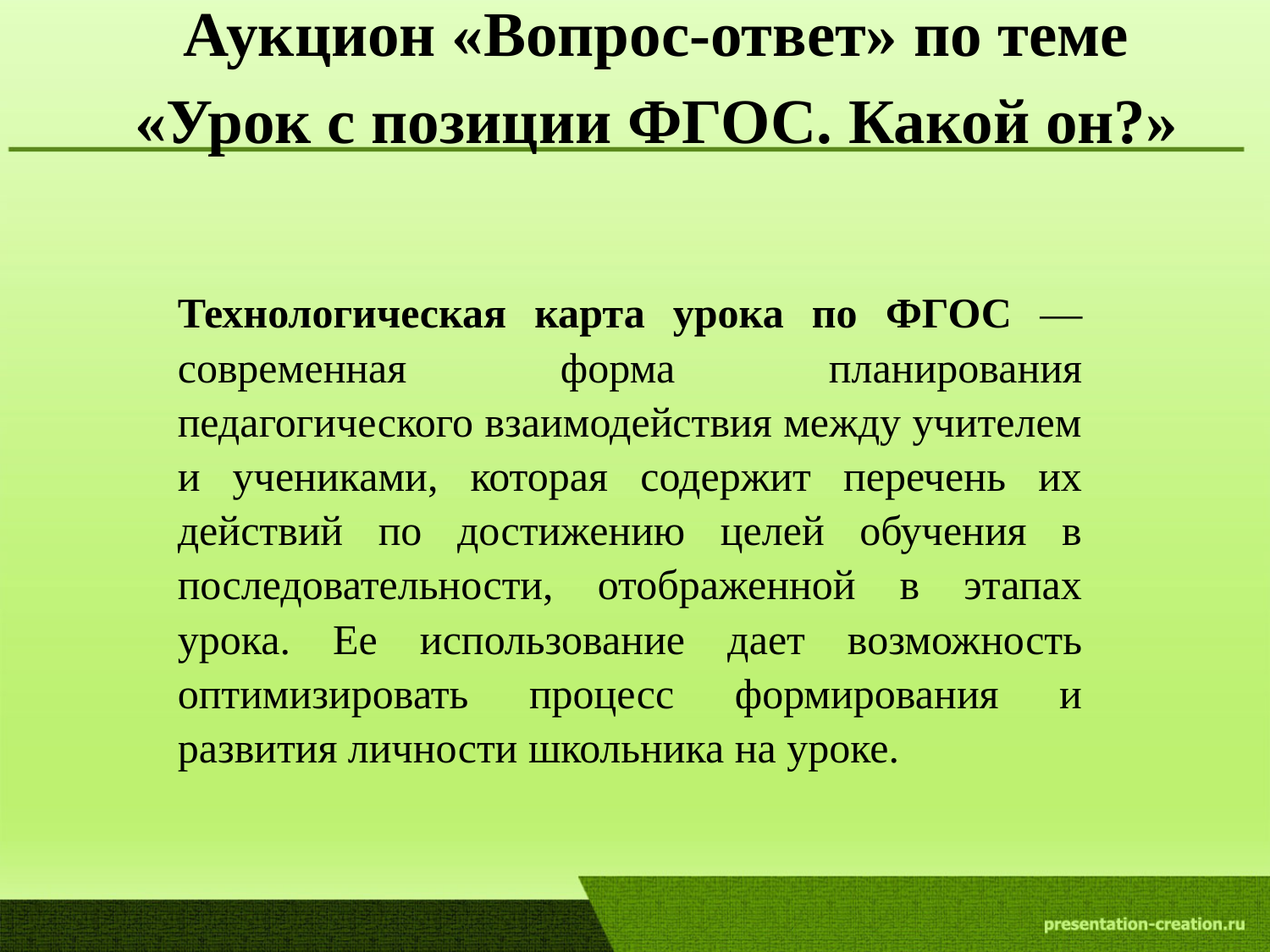

# Аукцион «Вопрос-ответ» по теме «Урок с позиции ФГОС. Какой он?»
Технологическая карта урока по ФГОС — современная форма планирования педагогического взаимодействия между учителем и учениками, которая содержит перечень их действий по достижению целей обучения в последовательности, отображенной в этапах урока. Ее использование дает возможность оптимизировать процесс формирования и развития личности школьника на уроке.